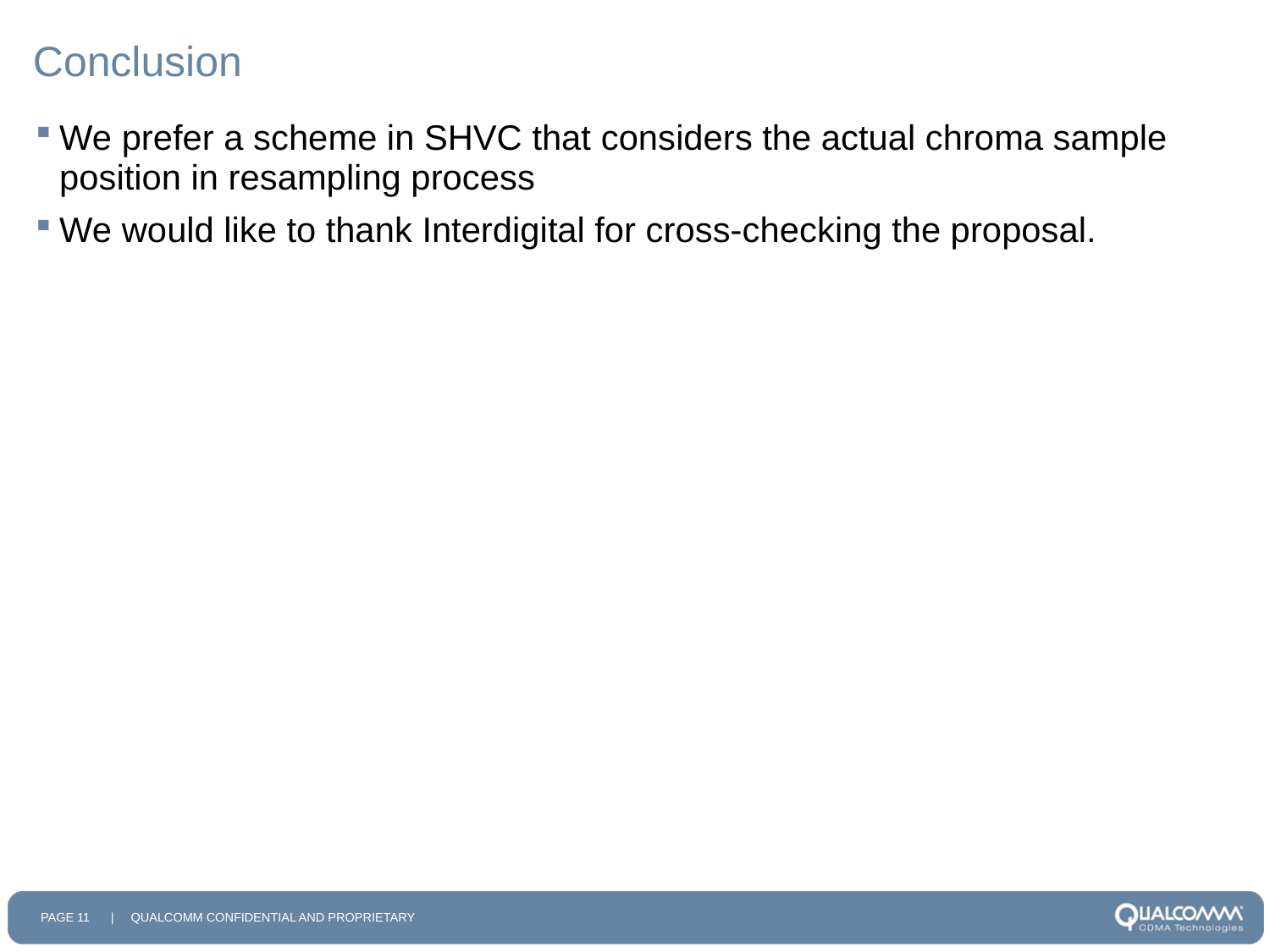

# Conclusion
We prefer a scheme in SHVC that considers the actual chroma sample position in resampling process
We would like to thank Interdigital for cross-checking the proposal.